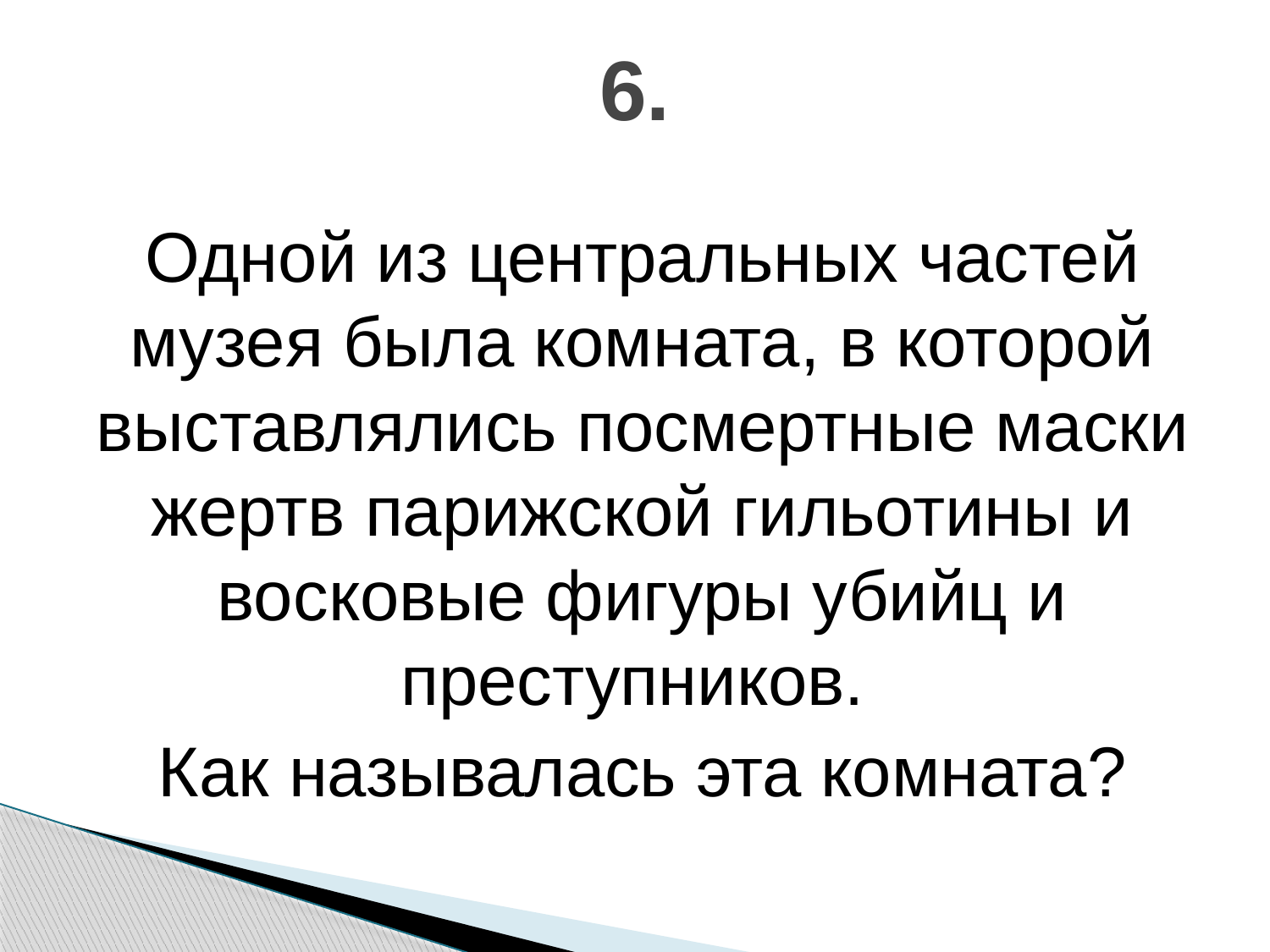

# 6.
Одной из центральных частей музея была комната, в которой выставлялись посмертные маски жертв парижской гильотины и восковые фигуры убийц и преступников.
Как называлась эта комната?